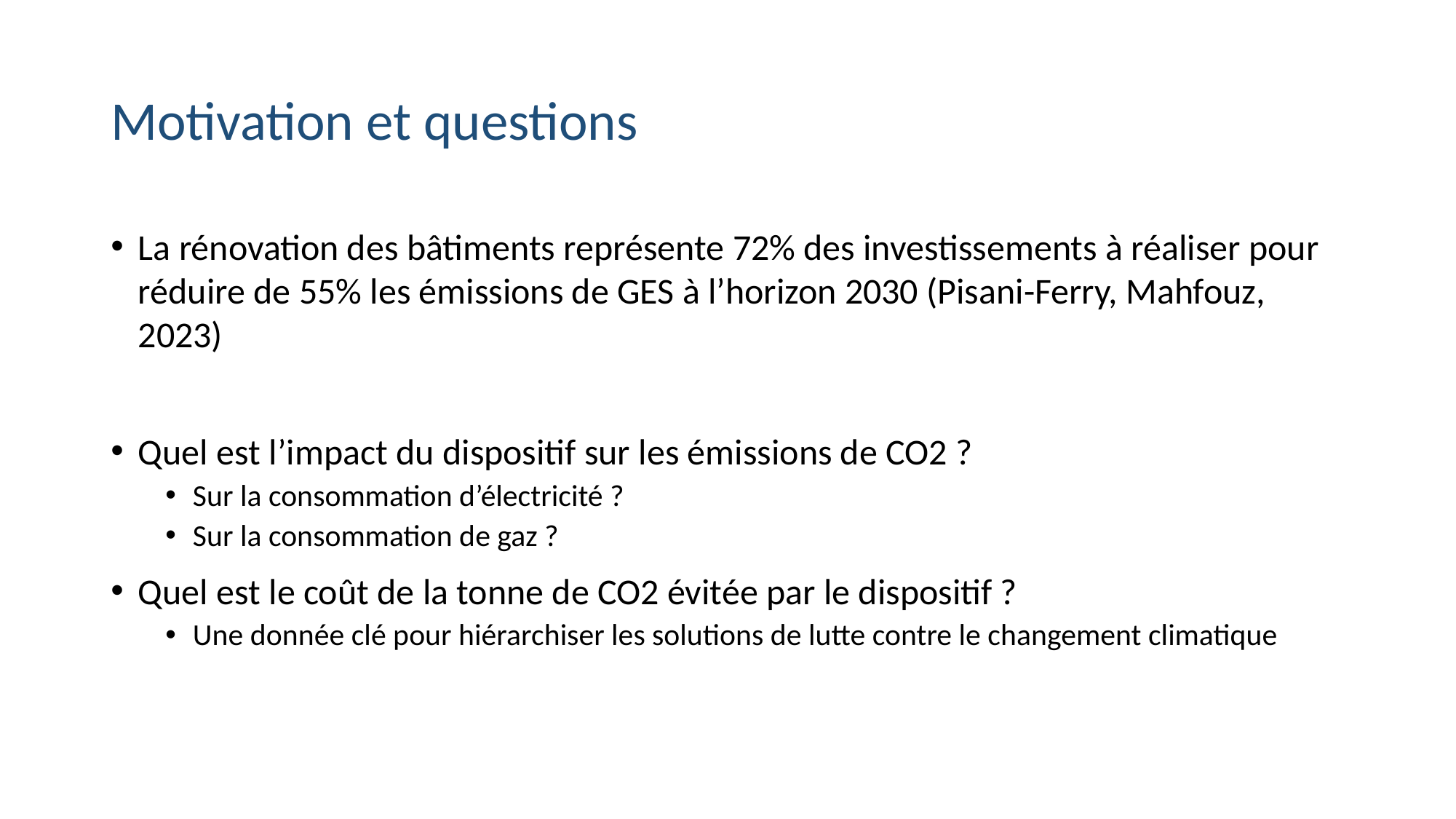

# Motivation et questions
La rénovation des bâtiments représente 72% des investissements à réaliser pour réduire de 55% les émissions de GES à l’horizon 2030 (Pisani-Ferry, Mahfouz, 2023)

Quel est l’impact du dispositif sur les émissions de CO2 ?
Sur la consommation d’électricité ?
Sur la consommation de gaz ?
Quel est le coût de la tonne de CO2 évitée par le dispositif ?
Une donnée clé pour hiérarchiser les solutions de lutte contre le changement climatique